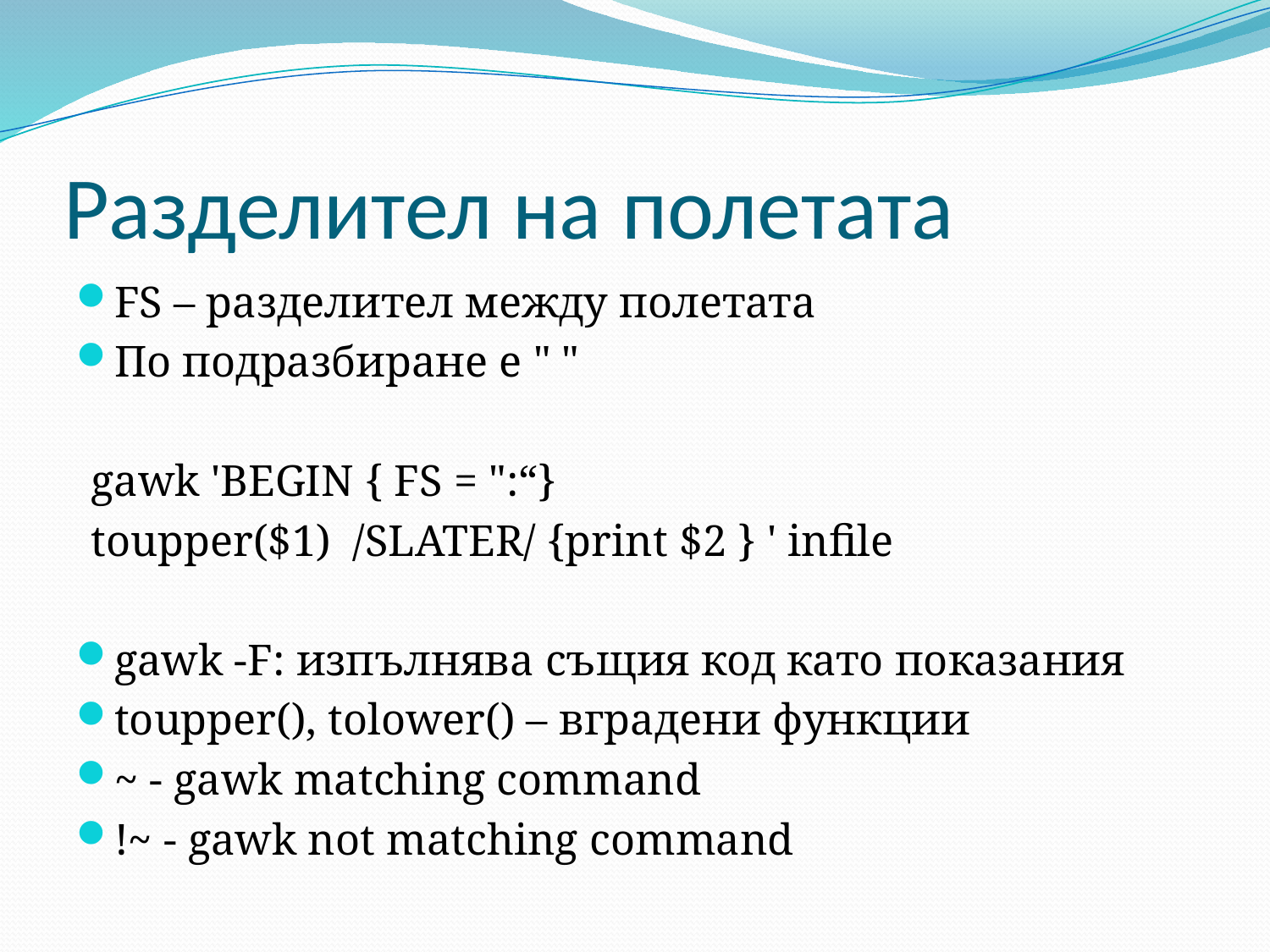

# Разделител на полетата
FS – разделител между полетата
По подразбиране е " "

gawk 'BEGIN { FS = ":“}
toupper($1)  /SLATER/ {print $2 } ' infile

gawk -F: изпълнява същия код като показания
toupper(), tolower() – вградени функции
~ - gawk matching command
!~ - gawk not matching command